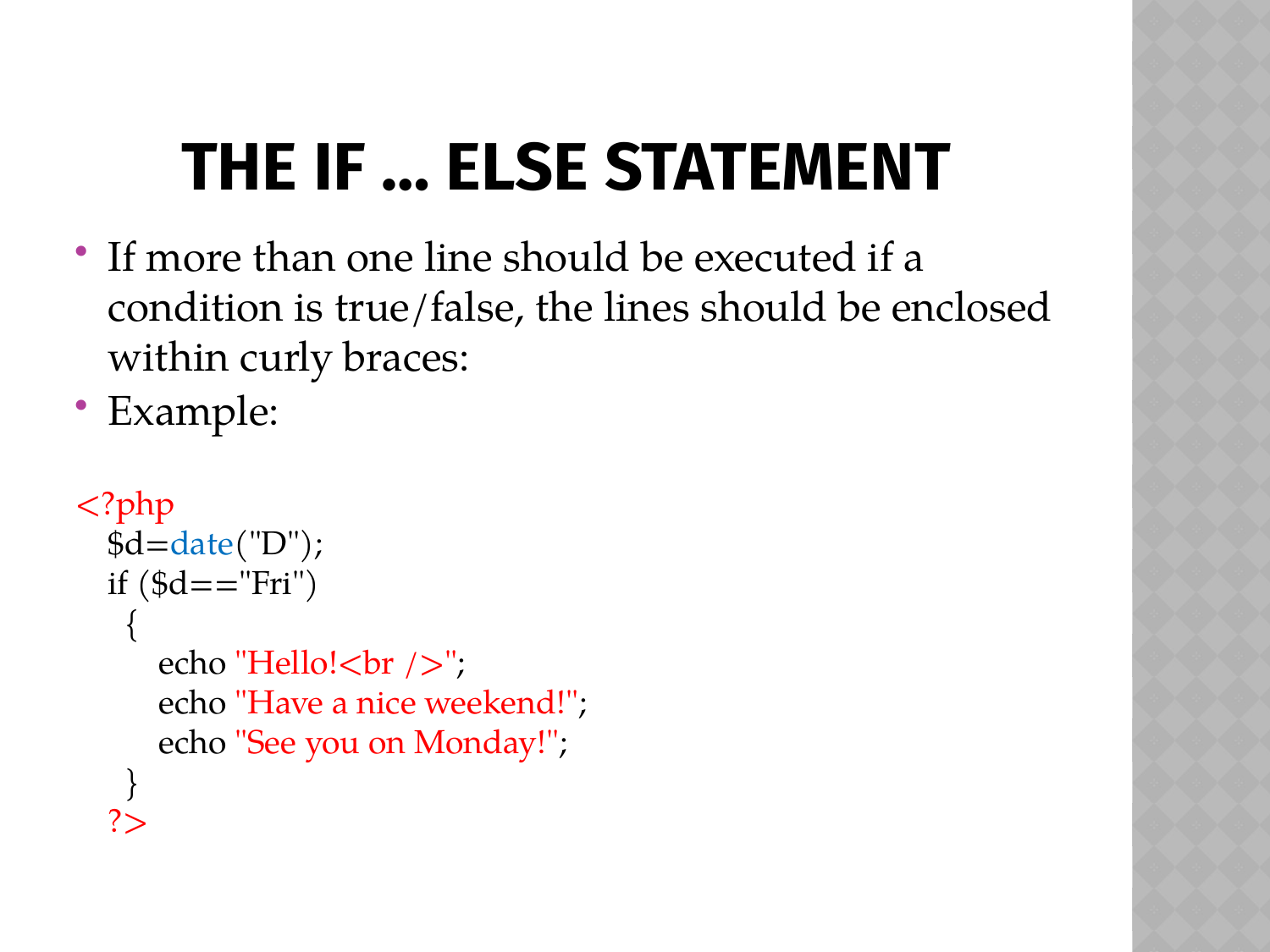

# THE if … else statement
If more than one line should be executed if a condition is true/false, the lines should be enclosed within curly braces:
Example:

<?php
$d=date("D");
if ($d=="Fri")
  {
  	echo "Hello!<br />";
 	echo "Have a nice weekend!";
  	echo "See you on Monday!";
  }
?>